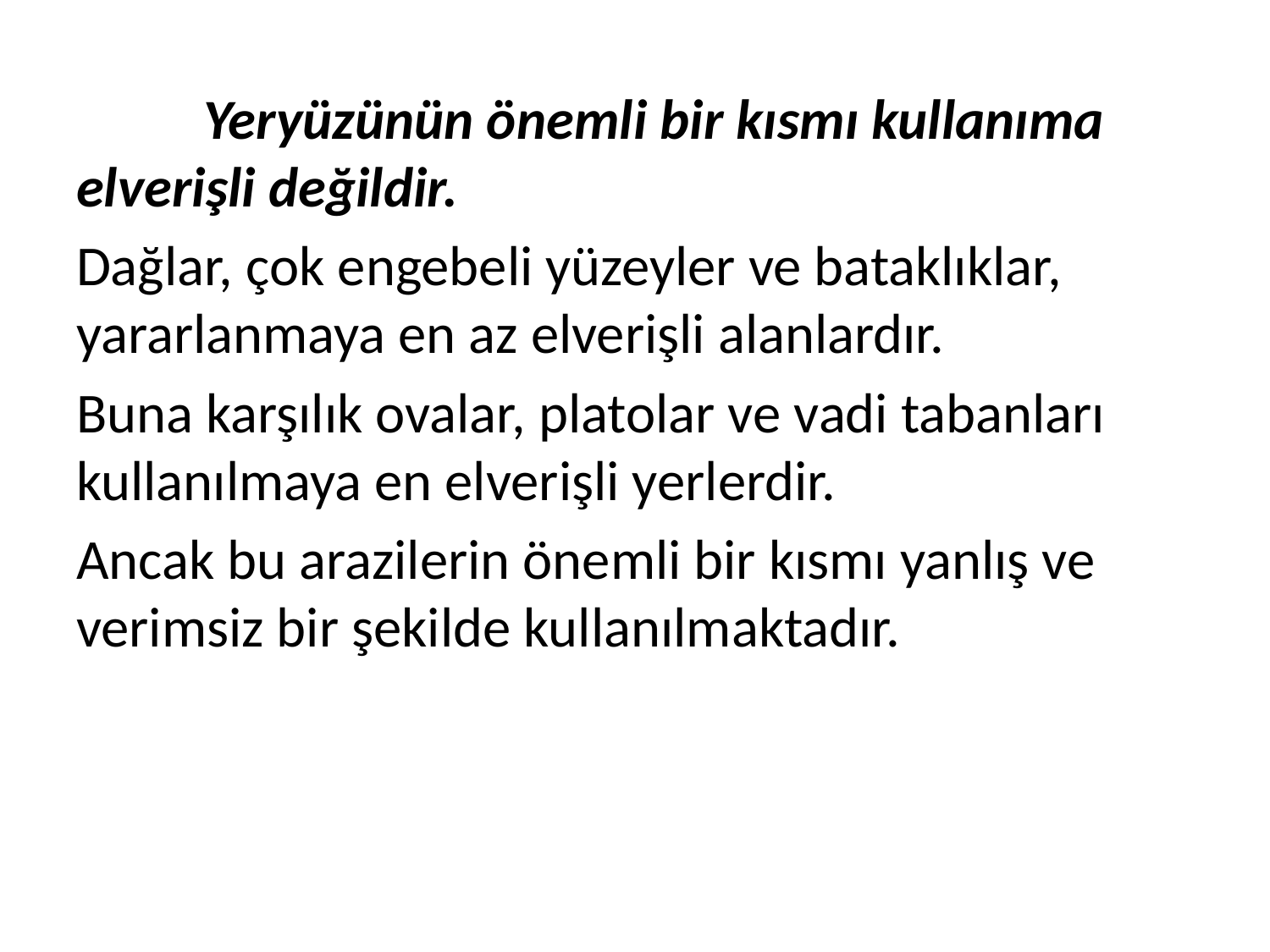

Yeryüzünün önemli bir kısmı kullanıma elverişli değildir.
Dağlar, çok engebeli yüzeyler ve bataklıklar, yararlanmaya en az elverişli alanlardır.
Buna karşılık ovalar, platolar ve vadi tabanları kullanılmaya en elverişli yerlerdir.
Ancak bu arazilerin önemli bir kısmı yanlış ve verimsiz bir şekilde kullanılmaktadır.